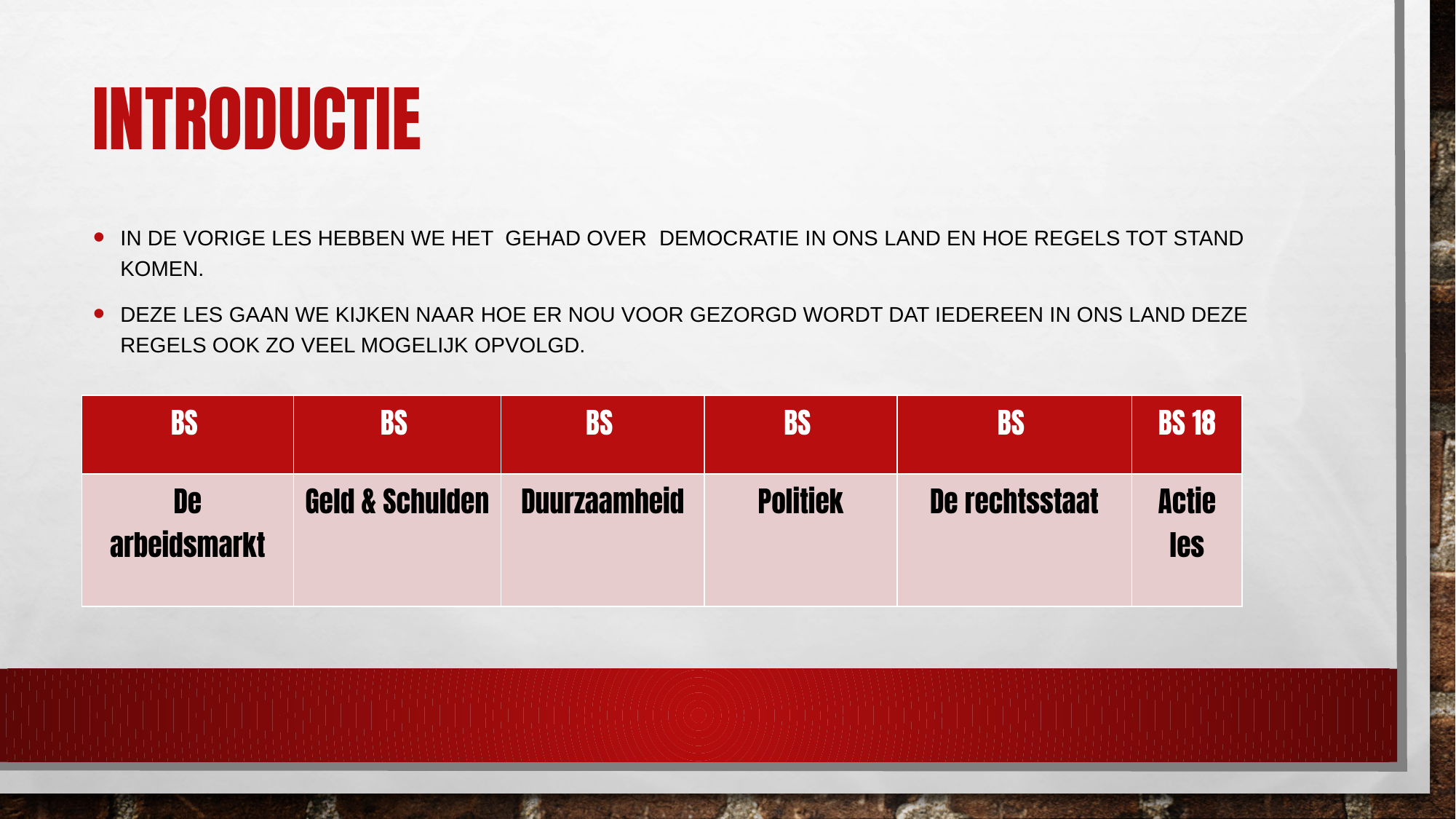

# Introductie
In de vorige les hebben we het  gehad over  democratie in ons land en hoe regels tot stand komen.
Deze les gaan we kijken naar hoe er nou voor gezorgd wordt dat iedereen in ons land deze regels ook zo veel mogelijk opvolgd.
| BS | BS | BS | BS | BS | BS 18 |
| --- | --- | --- | --- | --- | --- |
| De arbeidsmarkt | Geld & Schulden | Duurzaamheid | Politiek | De rechtsstaat | Actie les |